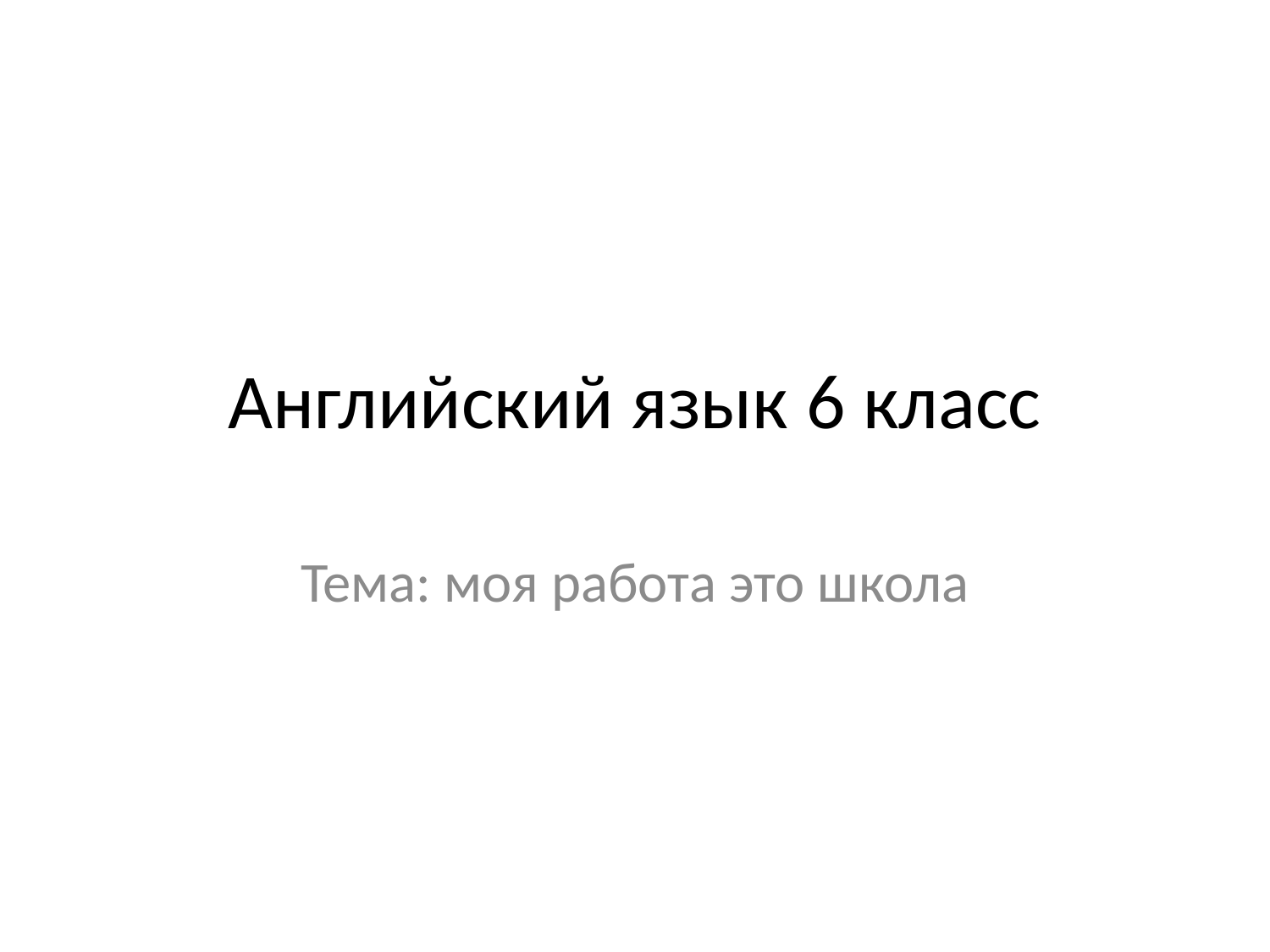

# Английский язык 6 класс
Тема: моя работа это школа